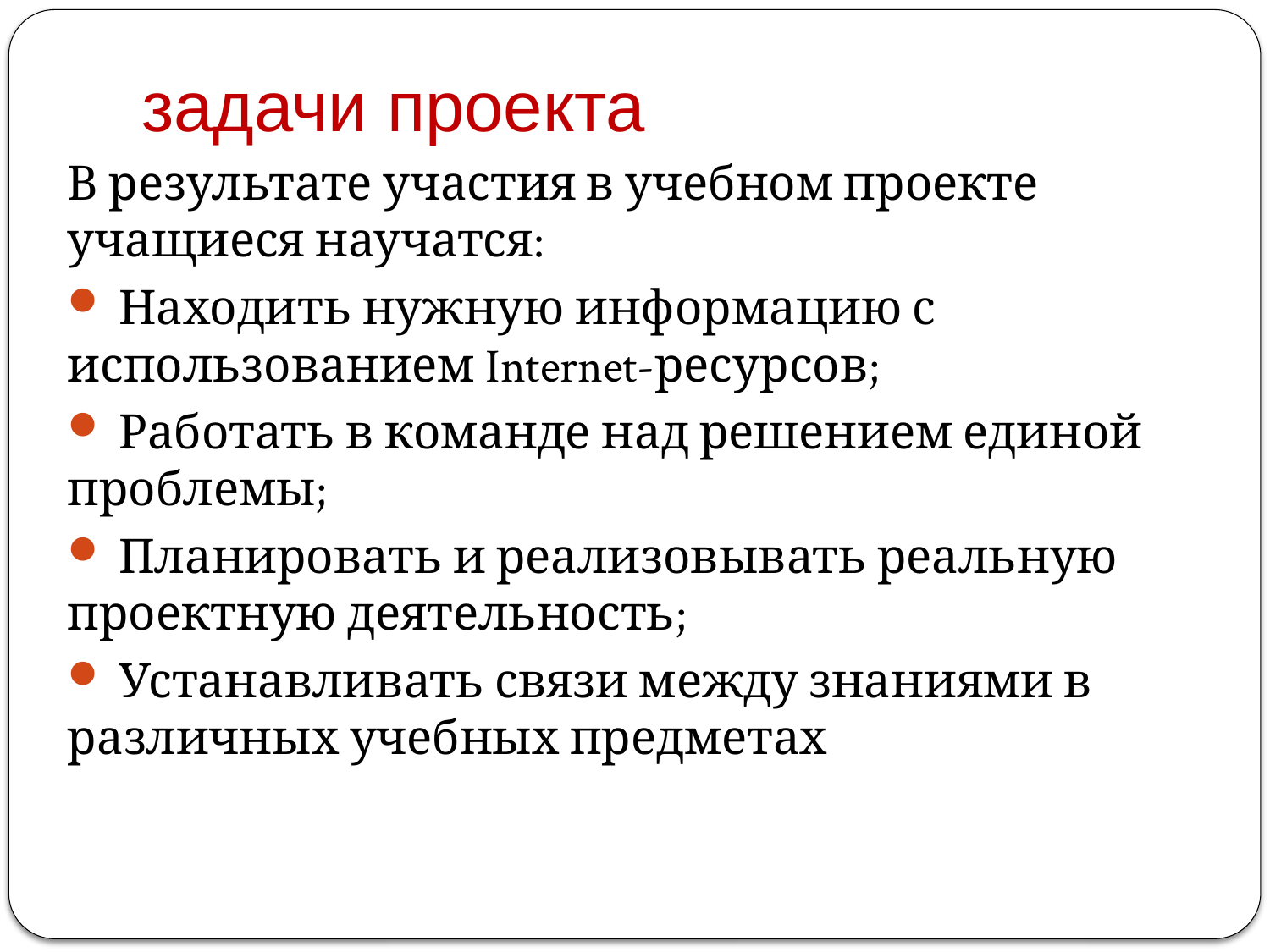

# задачи проекта
В результате участия в учебном проекте учащиеся научатся:
 Находить нужную информацию с использованием Internet-ресурсов;
 Работать в команде над решением единой проблемы;
 Планировать и реализовывать реальную проектную деятельность;
 Устанавливать связи между знаниями в различных учебных предметах